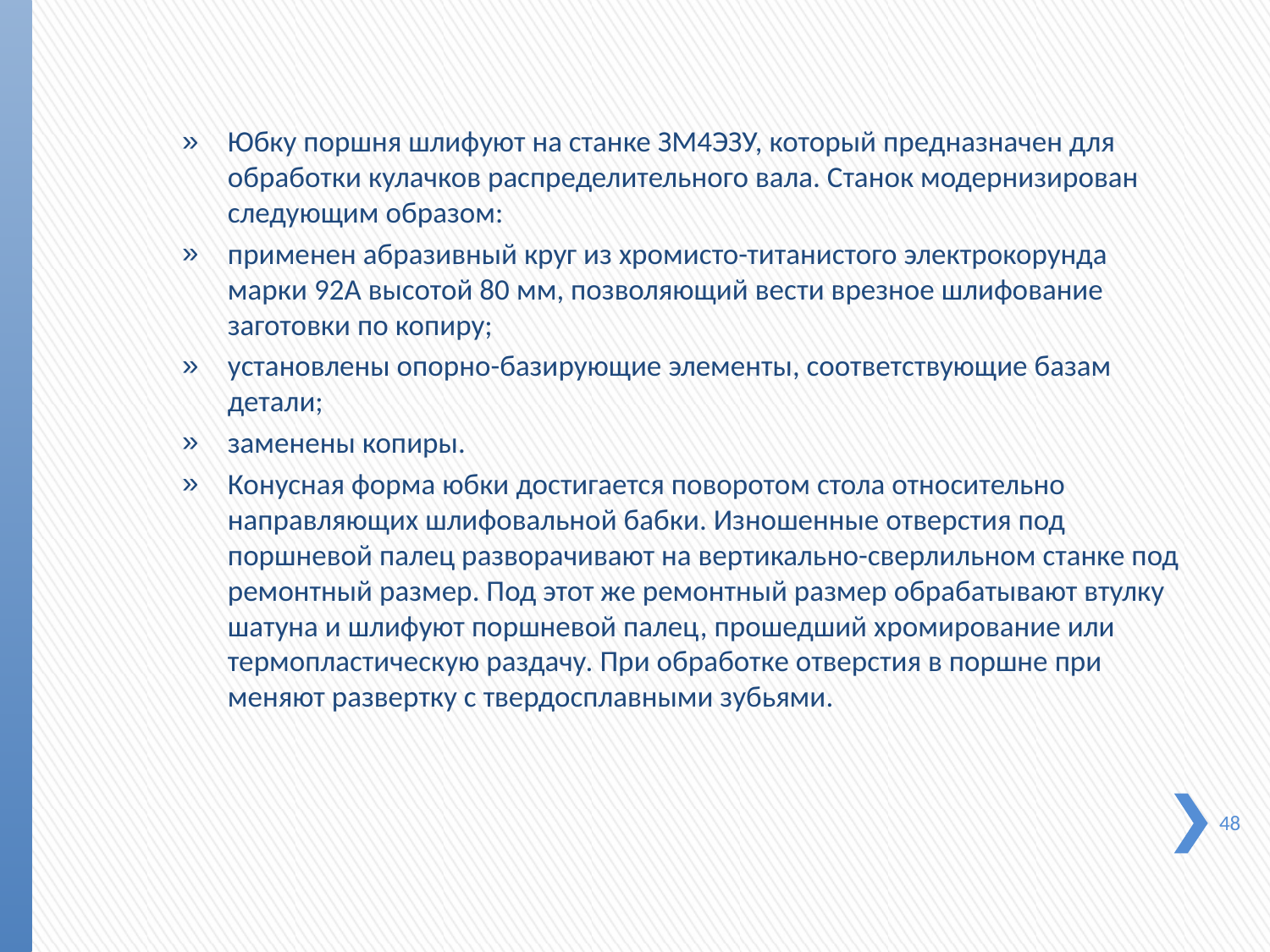

Юбку поршня шлифуют на станке ЗМ4ЭЗУ, который пред­назначен для обработки кулачков распределительного вала. Станок модернизирован следующим образом:
применен абразивный круг из хромисто-титанистого электрокорунда марки 92А высотой 80 мм, позволяющий вес­ти врезное шлифование заготовки по копиру;
установлены опорно-базирующие элементы, соответ­ствующие базам детали;
заменены копиры.
Конусная форма юбки достигается поворотом стола отно­сительно направляющих шлифовальной бабки. Изношенные отверстия под поршневой палец разворачивают на вертикаль­но-сверлильном станке под ремонтный размер. Под этот же ремонтный размер обрабатывают втулку шатуна и шлифуют поршневой палец, прошедший хромирование или термопла­стическую раздачу. При обработке отверстия в поршне при­меняют развертку с твердосплавными зубьями.

48